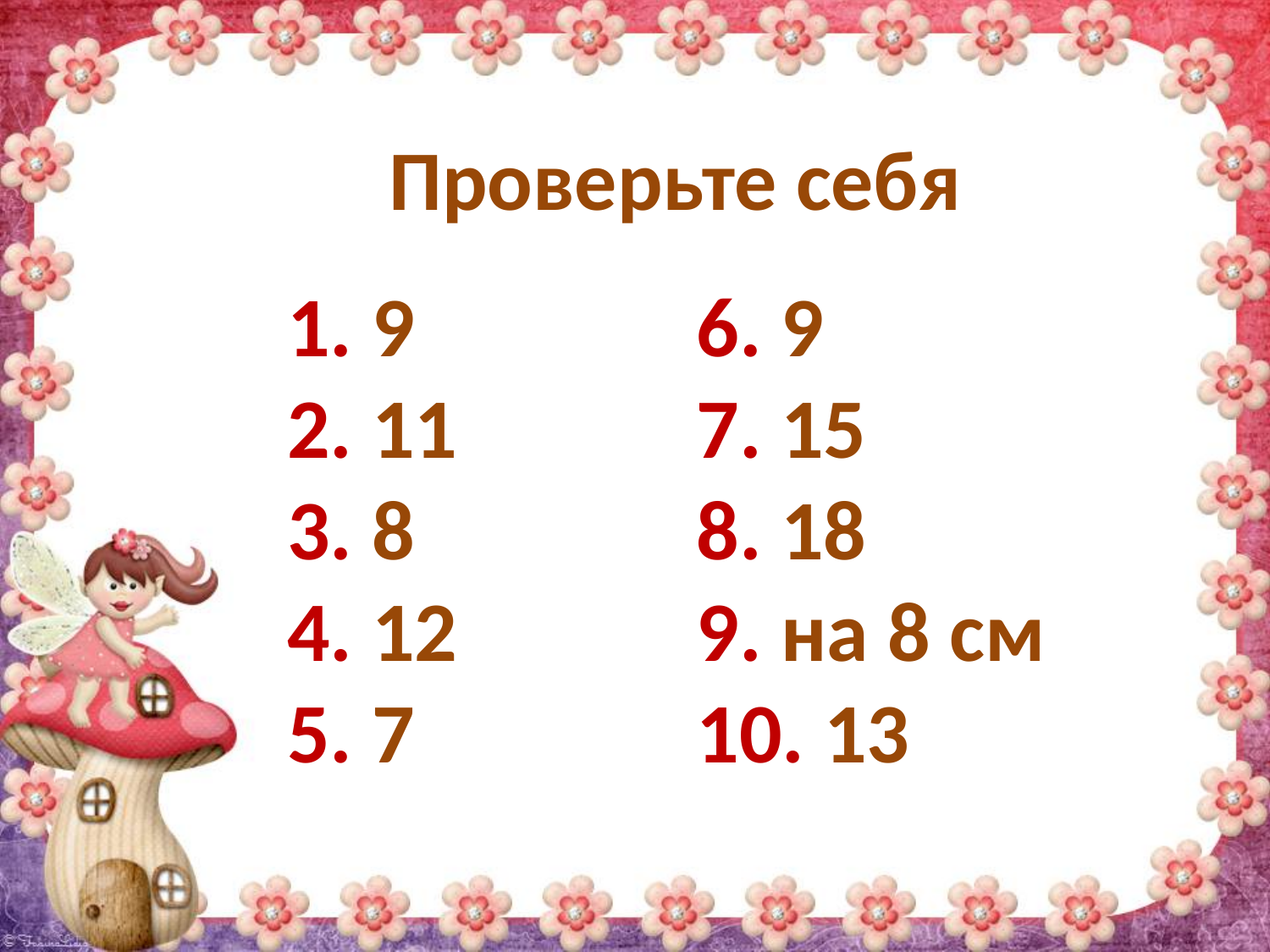

Проверьте себя
1. 9
2. 11
3. 8
4. 12
5. 7
6. 9
7. 15
8. 18
9. на 8 см
10. 13